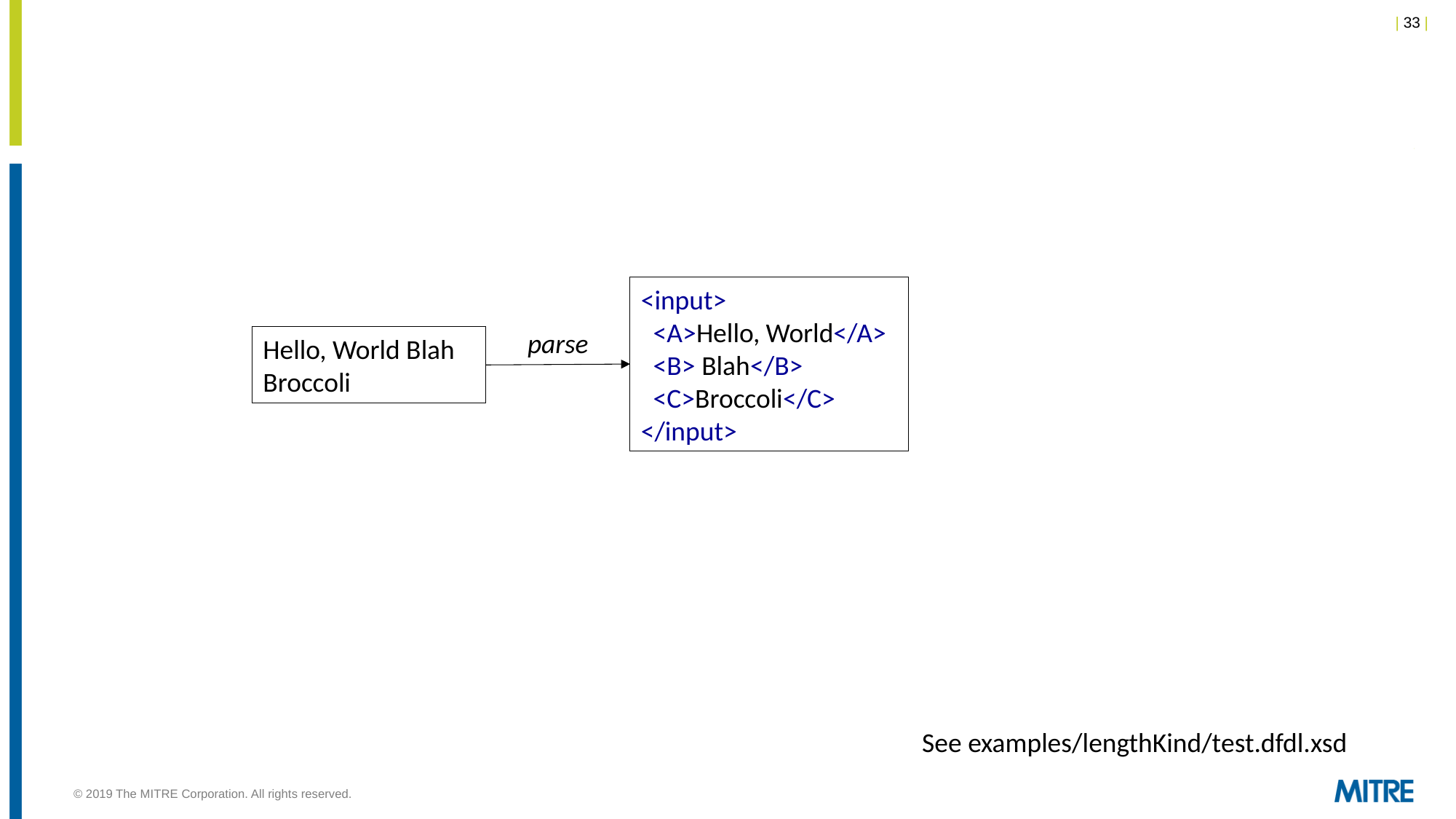

<input>
  <A>Hello, World</A>
  <B> Blah</B>
  <C>Broccoli</C>
</input>
parse
Hello, World Blah
Broccoli
See examples/lengthKind/test.dfdl.xsd
© 2019 The MITRE Corporation. All rights reserved.